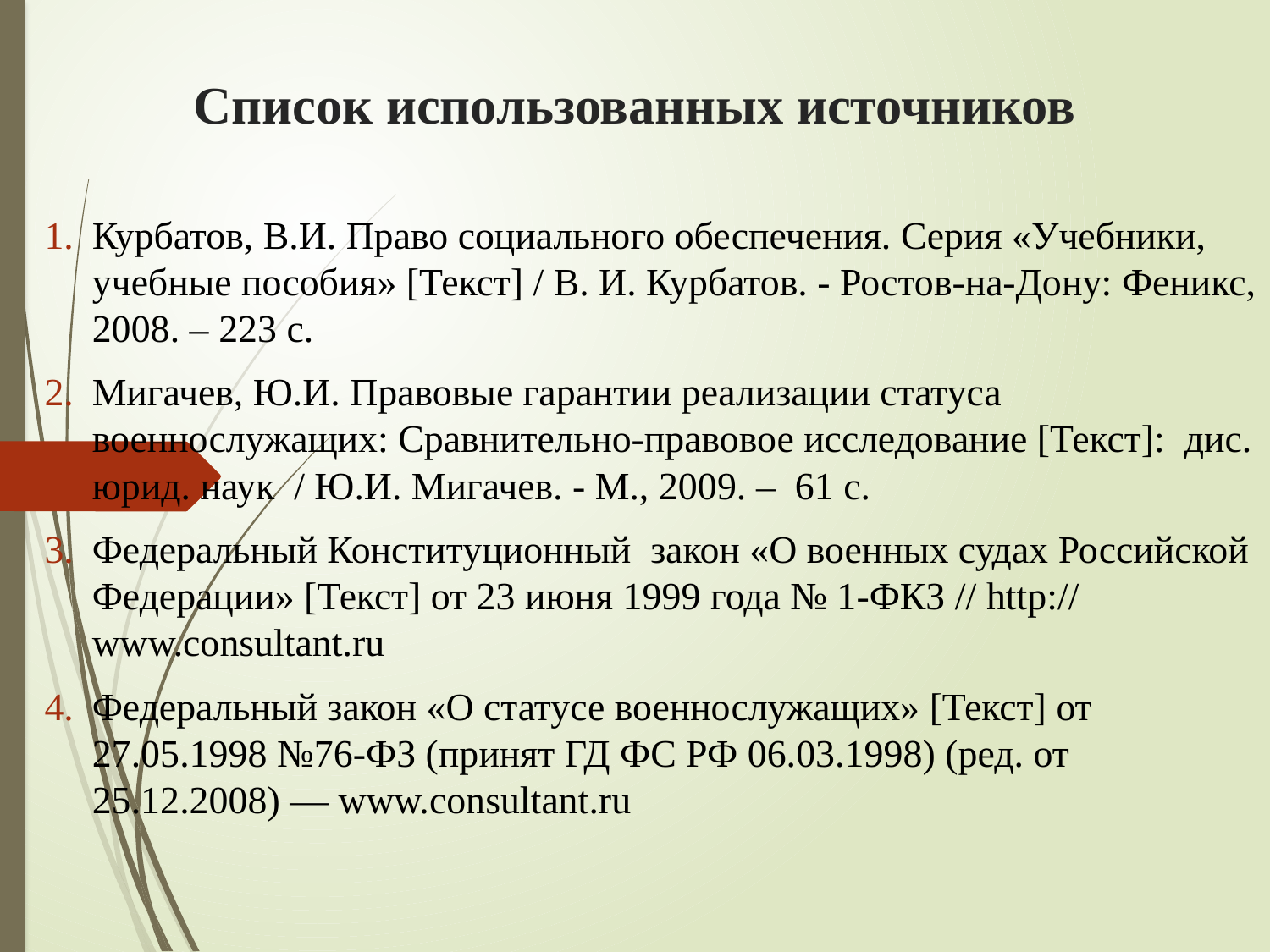

# Список использованных источников
Курбатов, В.И. Право социального обеспечения. Серия «Учебники, учебные пособия» [Текст] / В. И. Курбатов. - Ростов-на-Дону: Феникс, 2008. – 223 с.
Мигачев, Ю.И. Правовые гарантии реализации статуса военнослужащих: Сравнительно-правовое исследование [Текст]:  дис. юрид. наук  / Ю.И. Мигачев. - М., 2009. –  61 с.
Федеральный Конституционный  закон «О военных судах Российской Федерации» [Текст] от 23 июня 1999 года № 1-ФКЗ // http:// www.consultant.ru
Федеральный закон «О статусе военнослужащих» [Текст] от 27.05.1998 №76-ФЗ (принят ГД ФС РФ 06.03.1998) (ред. от 25.12.2008) — www.consultant.ru